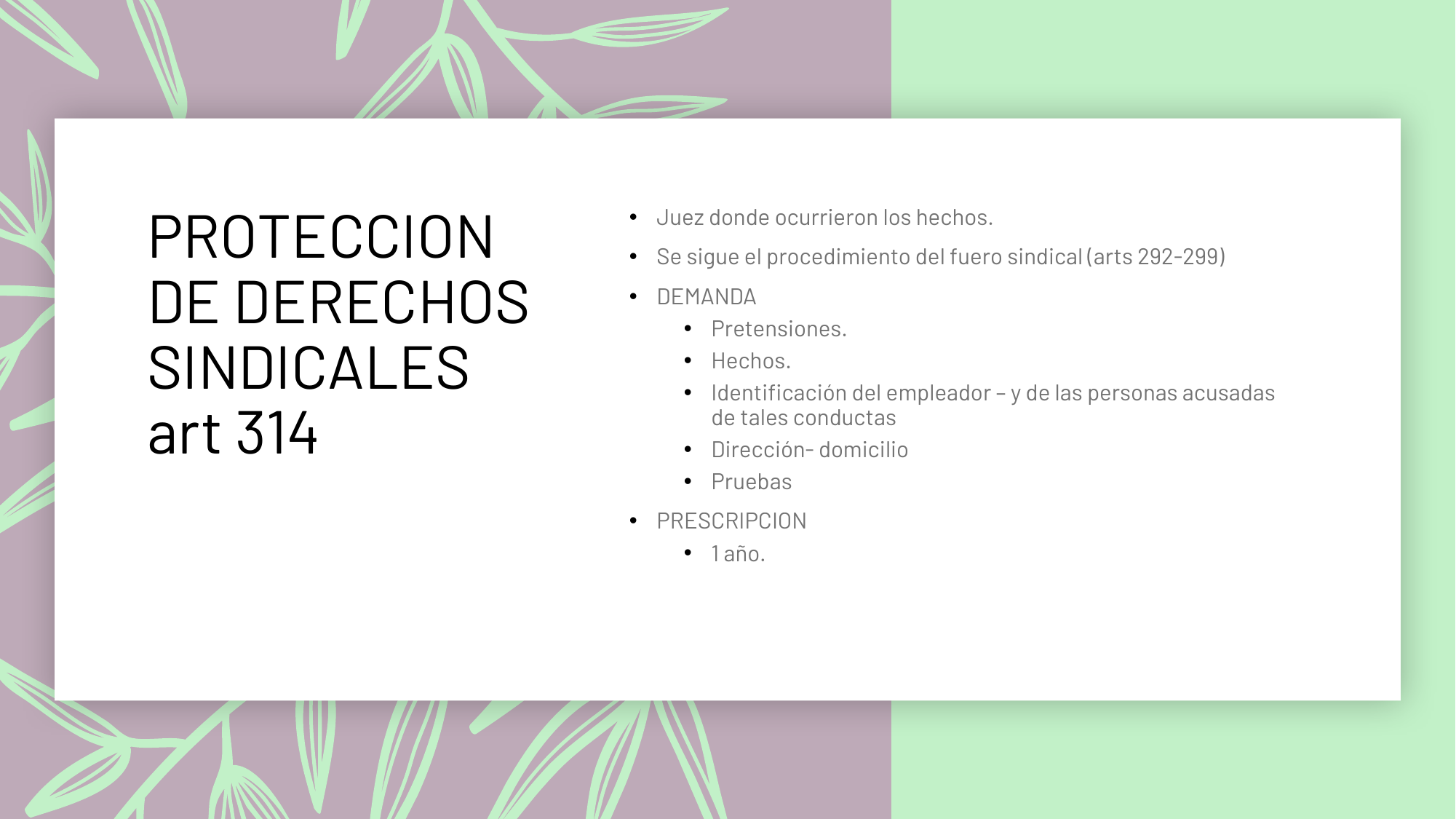

# PROTECCION DE DERECHOS SINDICALES art 314
Juez donde ocurrieron los hechos.
Se sigue el procedimiento del fuero sindical (arts 292-299)
DEMANDA
Pretensiones.
Hechos.
Identificación del empleador – y de las personas acusadas de tales conductas
Dirección- domicilio
Pruebas
PRESCRIPCION
1 año.